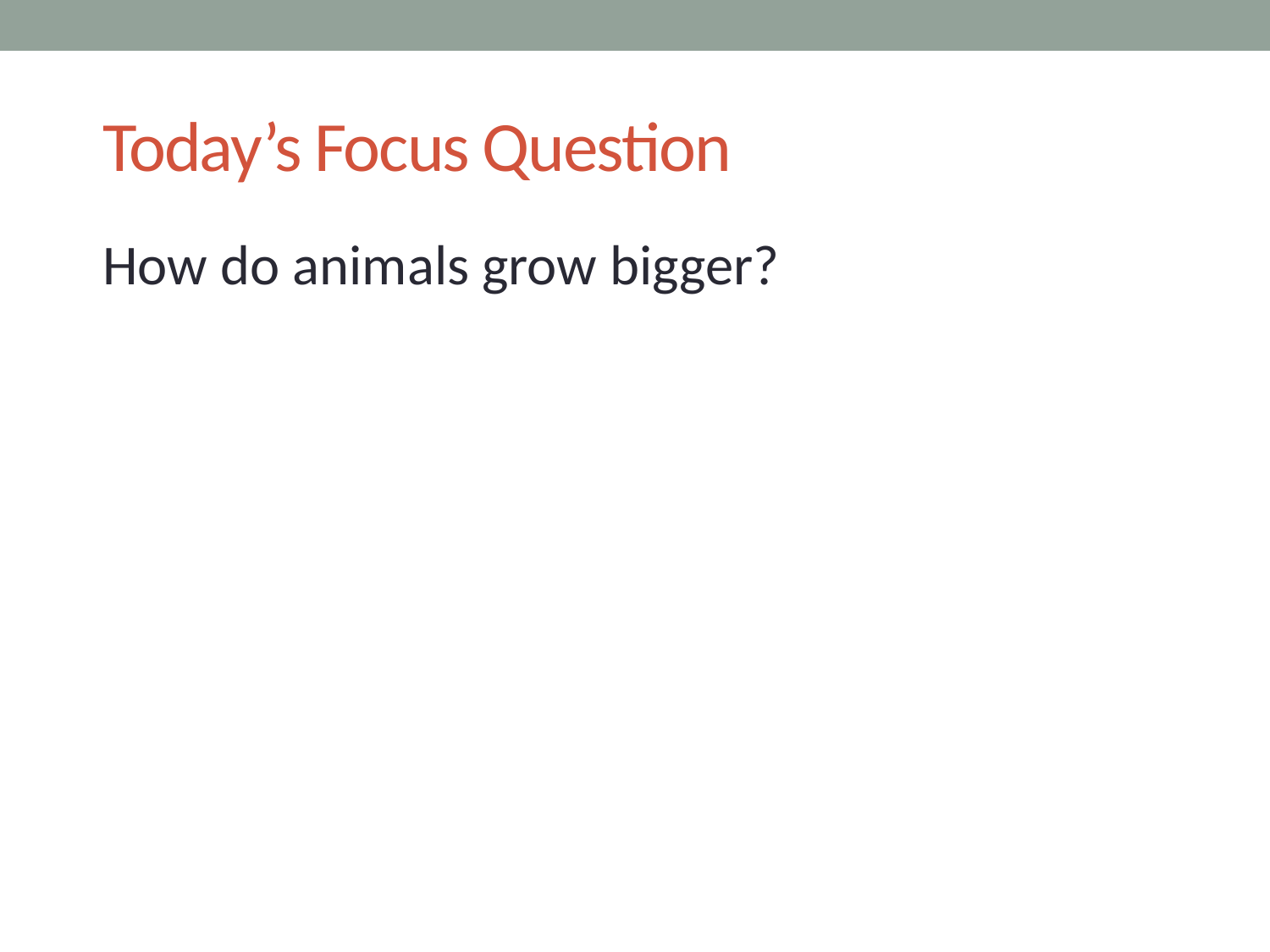

# Today’s Focus Question
How do animals grow bigger?